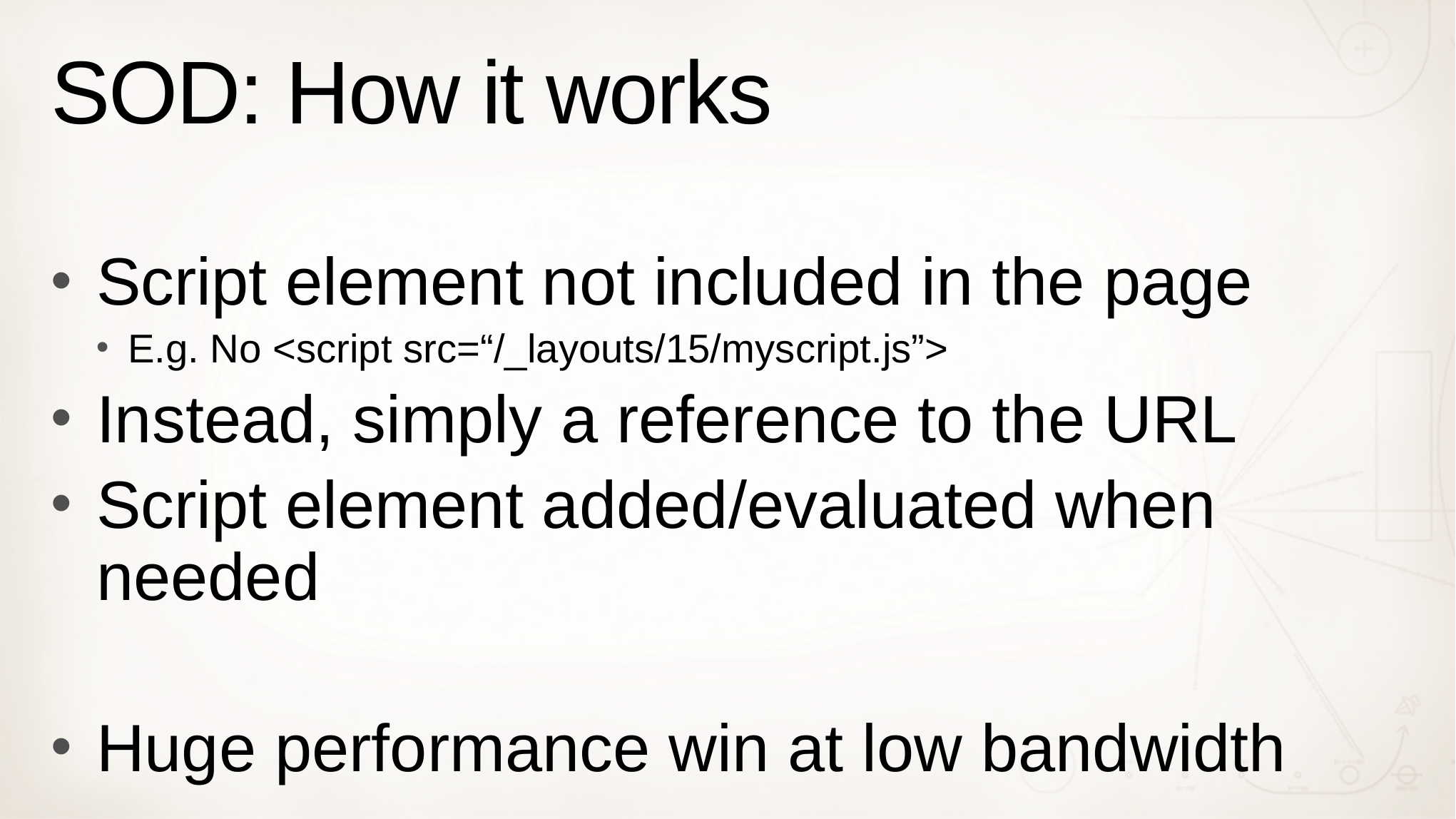

# SOD: How it works

Script element not included in the page
E.g. No <script src=“/_layouts/15/myscript.js”>
Instead, simply a reference to the URL
Script element added/evaluated when needed

Huge performance win at low bandwidth